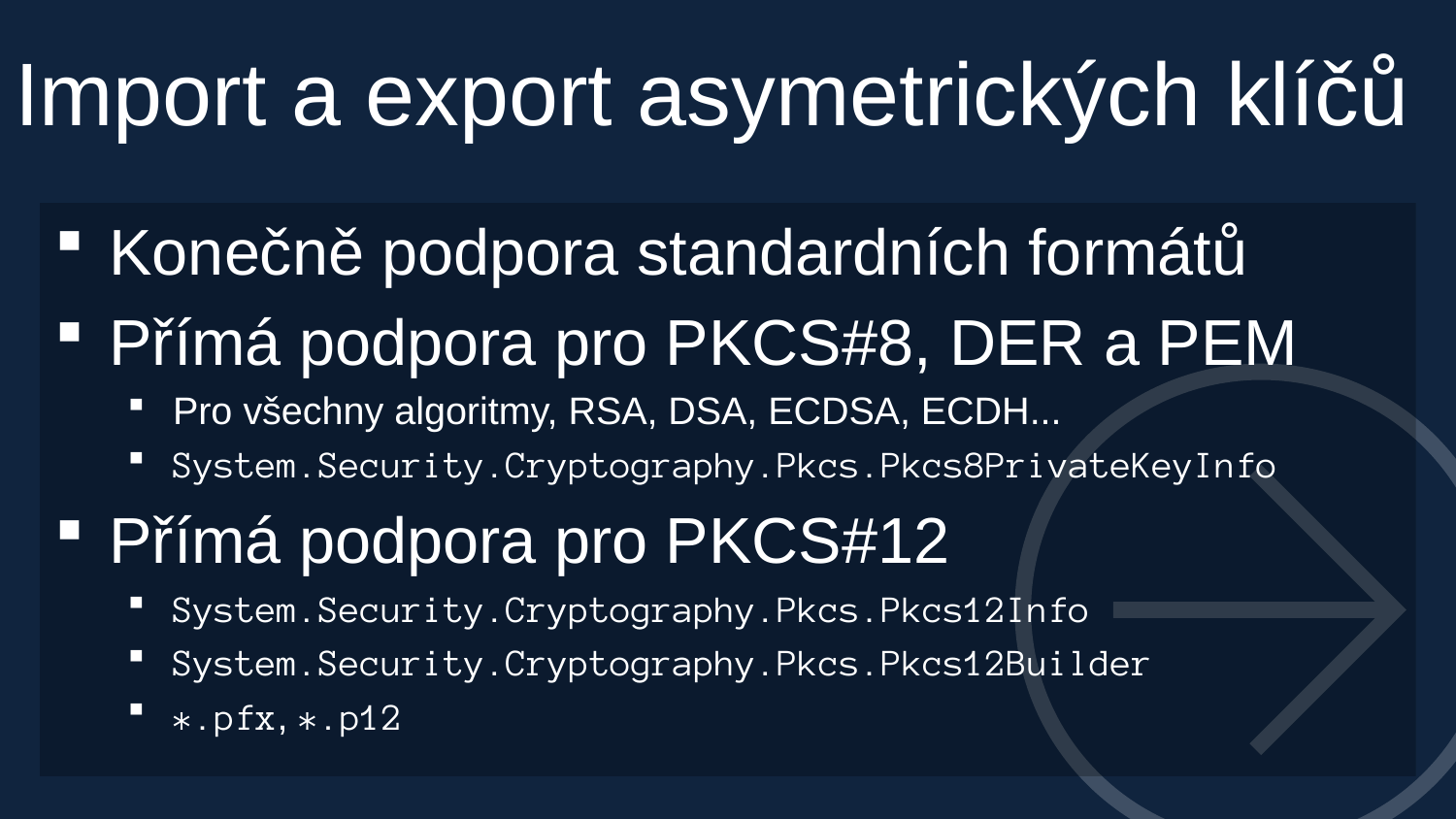

# Import a export asymetrických klíčů
Konečně podpora standardních formátů
Přímá podpora pro PKCS#8, DER a PEM
Pro všechny algoritmy, RSA, DSA, ECDSA, ECDH...
System.Security.Cryptography.Pkcs.Pkcs8PrivateKeyInfo
Přímá podpora pro PKCS#12
System.Security.Cryptography.Pkcs.Pkcs12Info
System.Security.Cryptography.Pkcs.Pkcs12Builder
*.pfx, *.p12